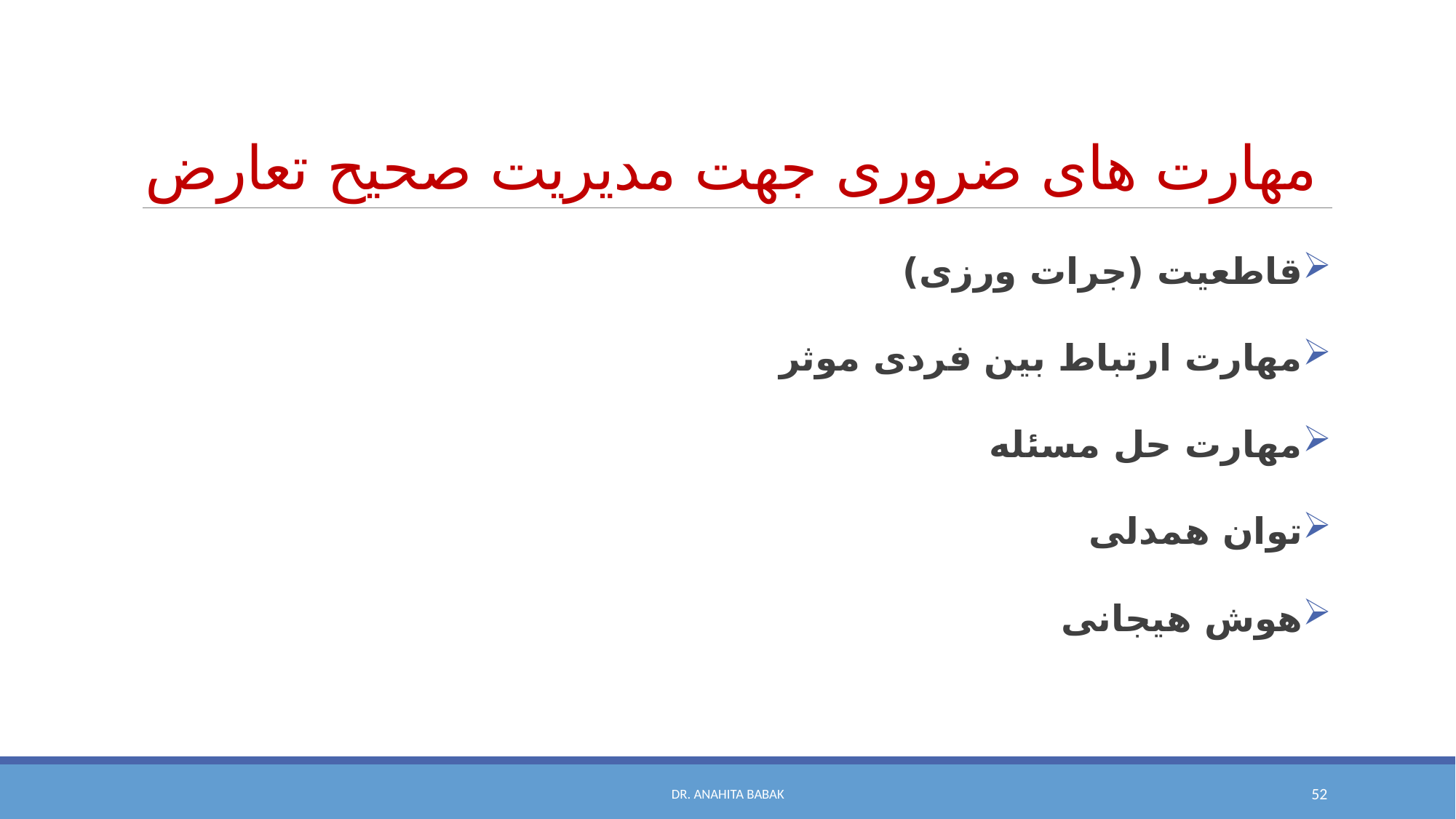

# مهارت های ضروری جهت مدیریت صحیح تعارض
قاطعیت (جرات ورزی)
مهارت ارتباط بین فردی موثر
مهارت حل مسئله
توان همدلی
هوش هیجانی
Dr. Anahita Babak
52